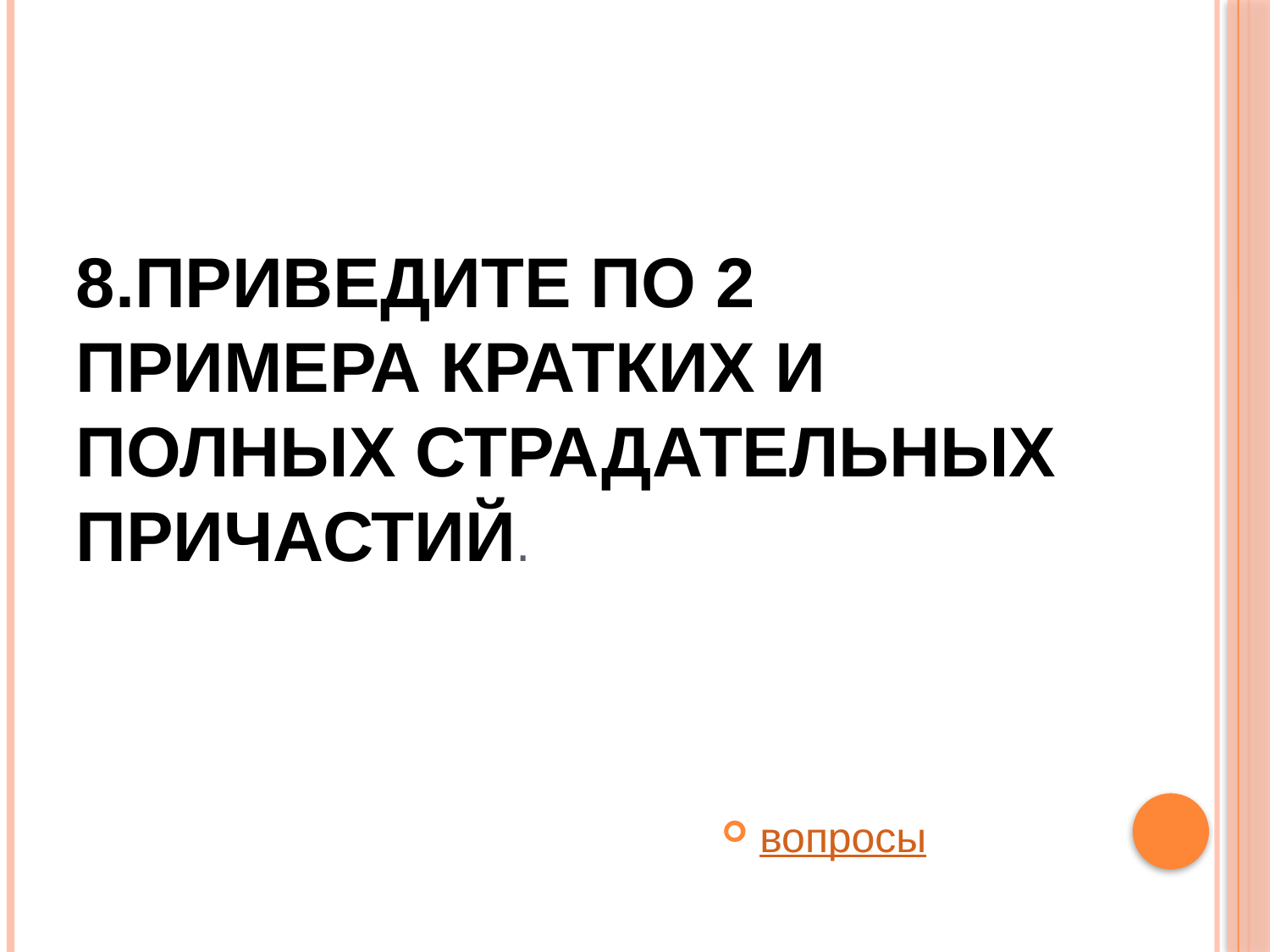

# 8.Приведите по 2 примера кратких и полных страдательных причастий.
вопросы